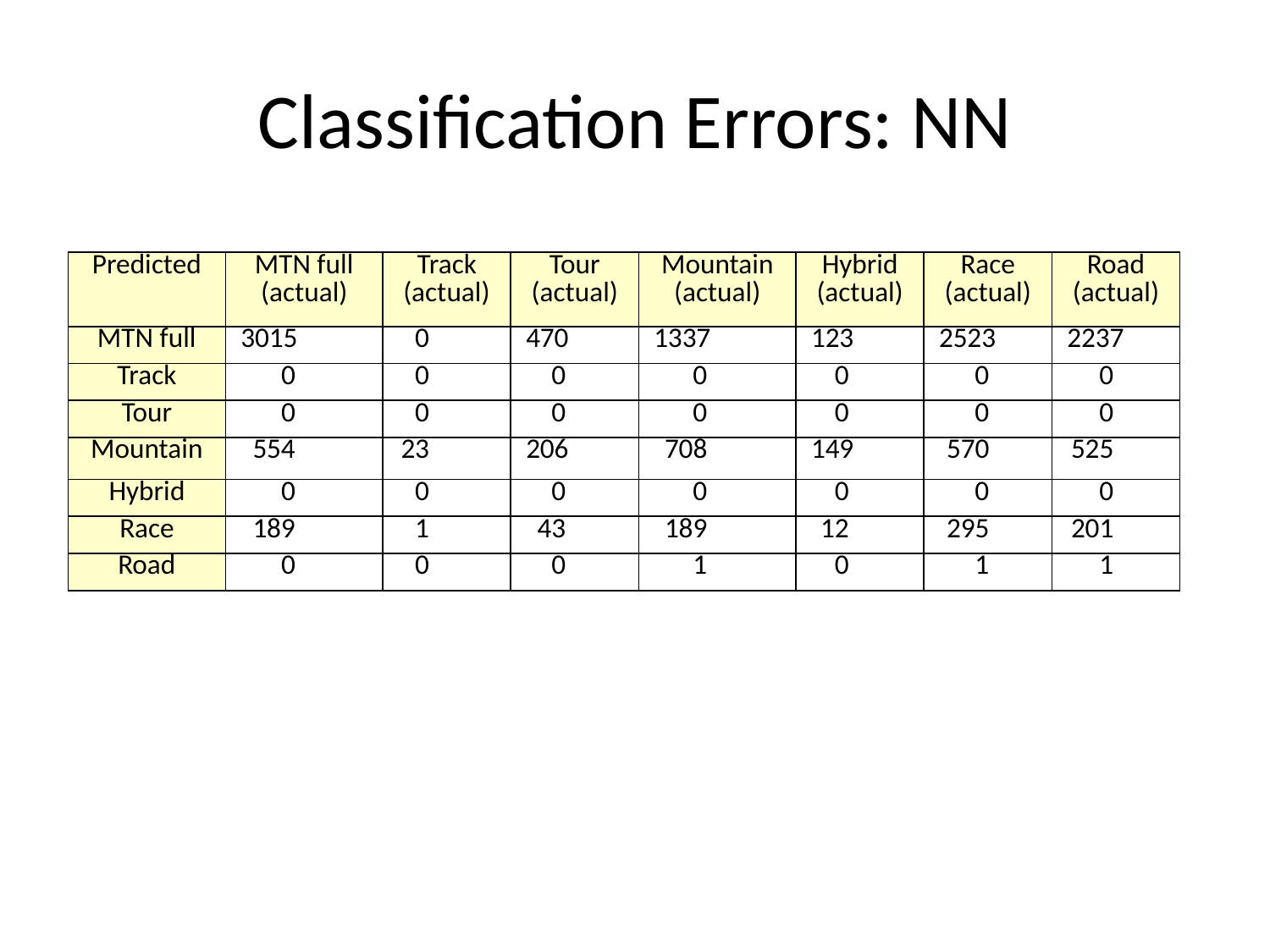

# Classification Errors: NN
| Predicted | MTN full (actual) | Track (actual) | Tour (actual) | Mountain (actual) | Hybrid (actual) | Race (actual) | Road (actual) |
| --- | --- | --- | --- | --- | --- | --- | --- |
| MTN full | 3015 | 0 | 470 | 1337 | 123 | 2523 | 2237 |
| Track | 0 | 0 | 0 | 0 | 0 | 0 | 0 |
| Tour | 0 | 0 | 0 | 0 | 0 | 0 | 0 |
| Mountain | 554 | 23 | 206 | 708 | 149 | 570 | 525 |
| Hybrid | 0 | 0 | 0 | 0 | 0 | 0 | 0 |
| Race | 189 | 1 | 43 | 189 | 12 | 295 | 201 |
| Road | 0 | 0 | 0 | 1 | 0 | 1 | 1 |